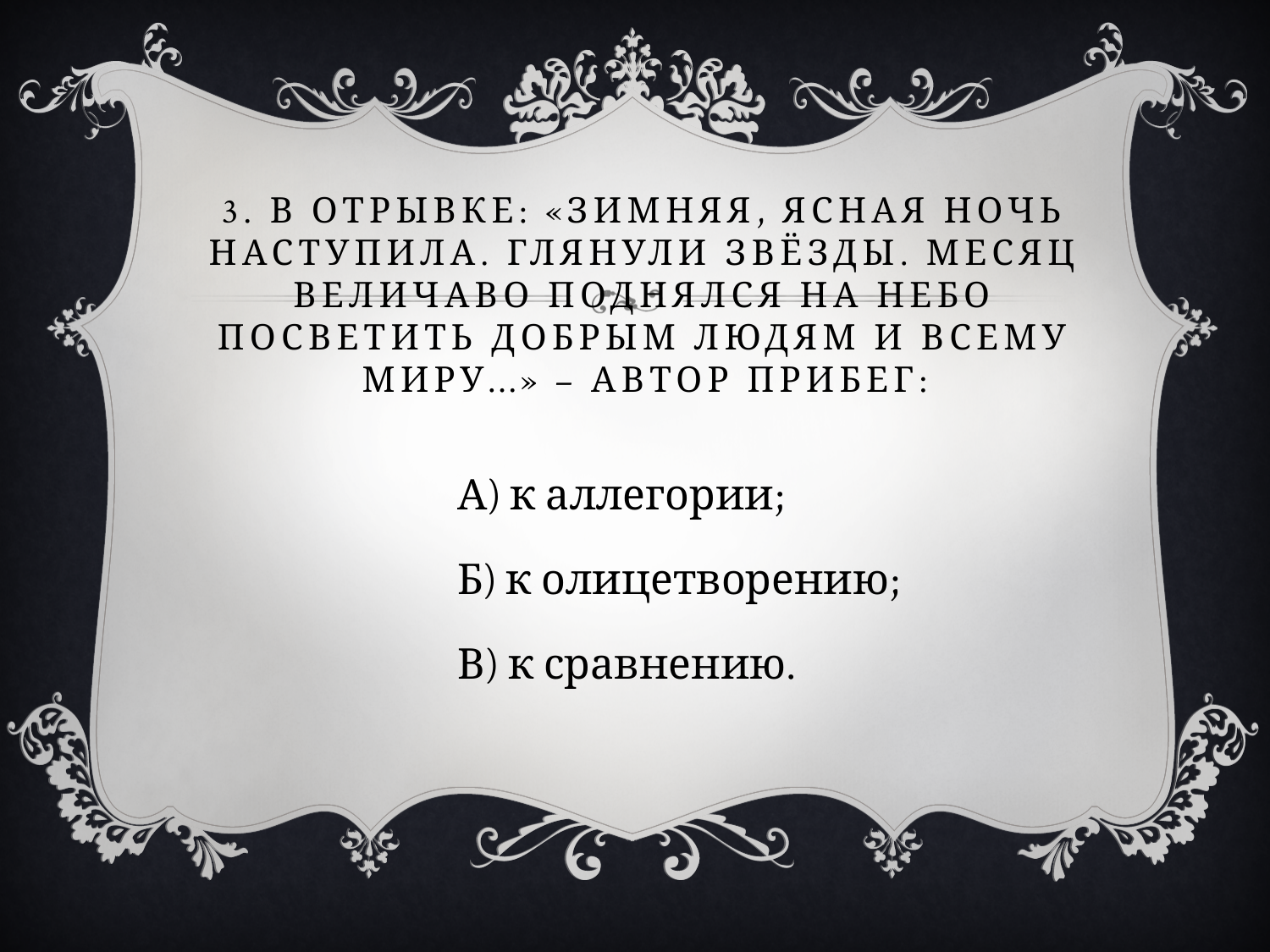

# 3. В отрывке: «Зимняя, ясная ночь наступила. Глянули звёзды. Месяц величаво поднялся на небо посветить добрым людям и всему миру…» – автор прибег:
А) к аллегории;
Б) к олицетворению;
В) к сравнению.